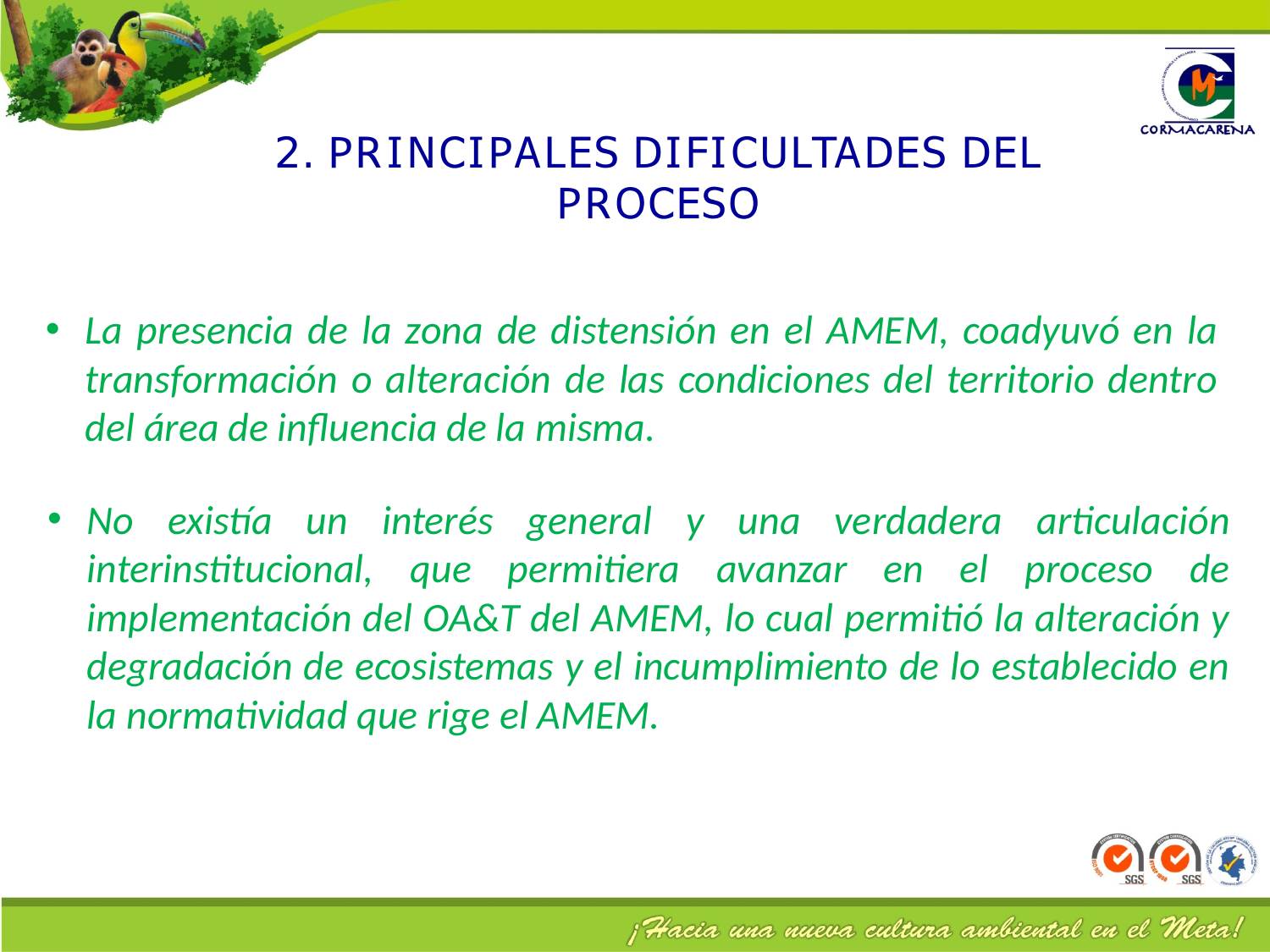

# 2. PRINCIPALES DIFICULTADES DEL PROCESO
La presencia de la zona de distensión en el AMEM, coadyuvó en la transformación o alteración de las condiciones del territorio dentro del área de influencia de la misma.
No existía un interés general y una verdadera articulación interinstitucional, que permitiera avanzar en el proceso de implementación del OA&T del AMEM, lo cual permitió la alteración y degradación de ecosistemas y el incumplimiento de lo establecido en la normatividad que rige el AMEM.